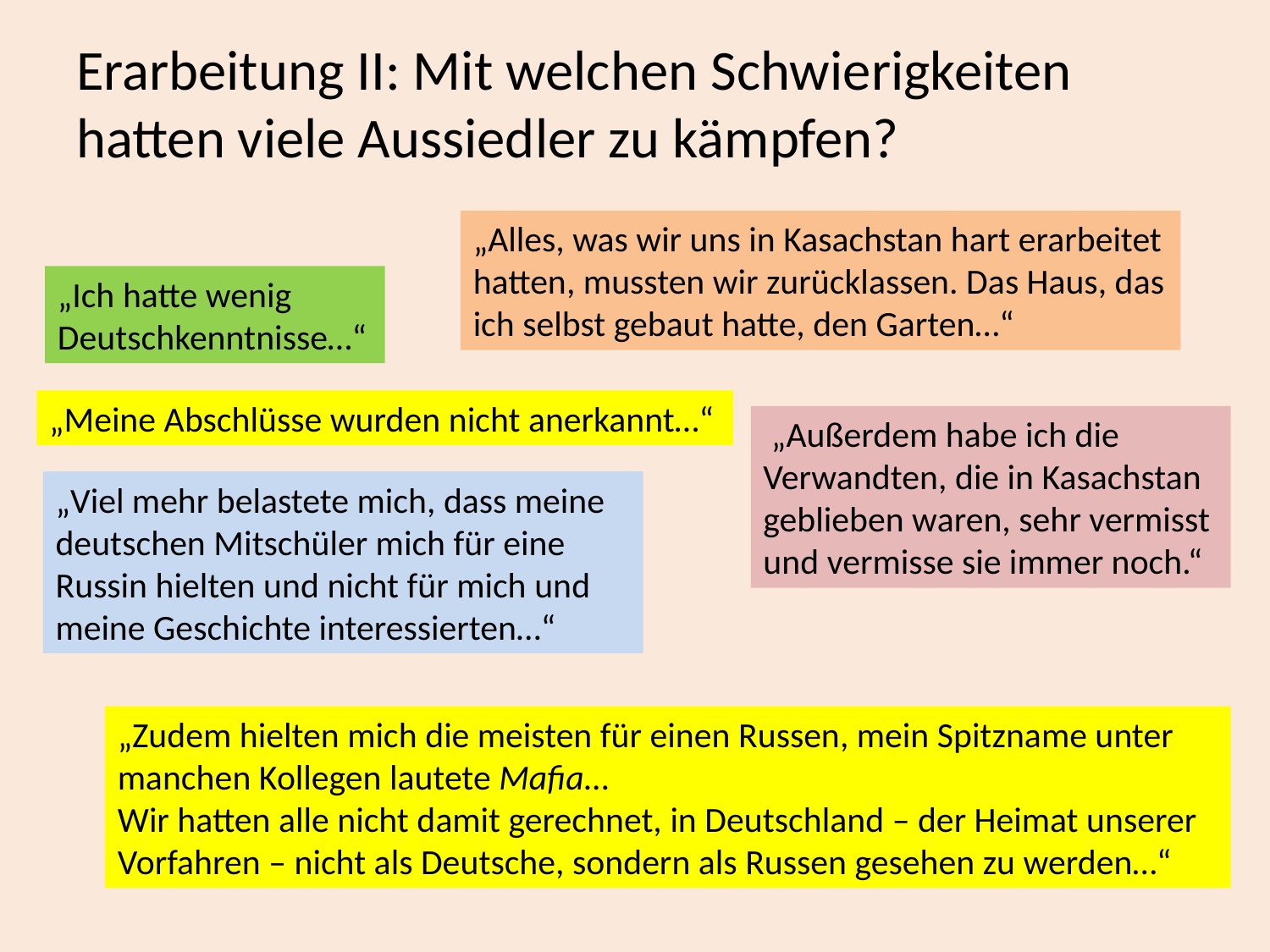

# Erarbeitung II: Mit welchen Schwierigkeiten hatten viele Aussiedler zu kämpfen?
„Alles, was wir uns in Kasachstan hart erarbeitet hatten, mussten wir zurücklassen. Das Haus, das ich selbst gebaut hatte, den Garten…“
„Ich hatte wenig Deutschkenntnisse…“
„Meine Abschlüsse wurden nicht anerkannt…“
 „Außerdem habe ich die Verwandten, die in Kasachstan geblieben waren, sehr vermisst und vermisse sie immer noch.“
„Viel mehr belastete mich, dass meine deutschen Mitschüler mich für eine Russin hielten und nicht für mich und meine Geschichte interessierten…“
„Zudem hielten mich die meisten für einen Russen, mein Spitzname unter manchen Kollegen lautete Mafia…
Wir hatten alle nicht damit gerechnet, in Deutschland – der Heimat unserer Vorfahren – nicht als Deutsche, sondern als Russen gesehen zu werden…“